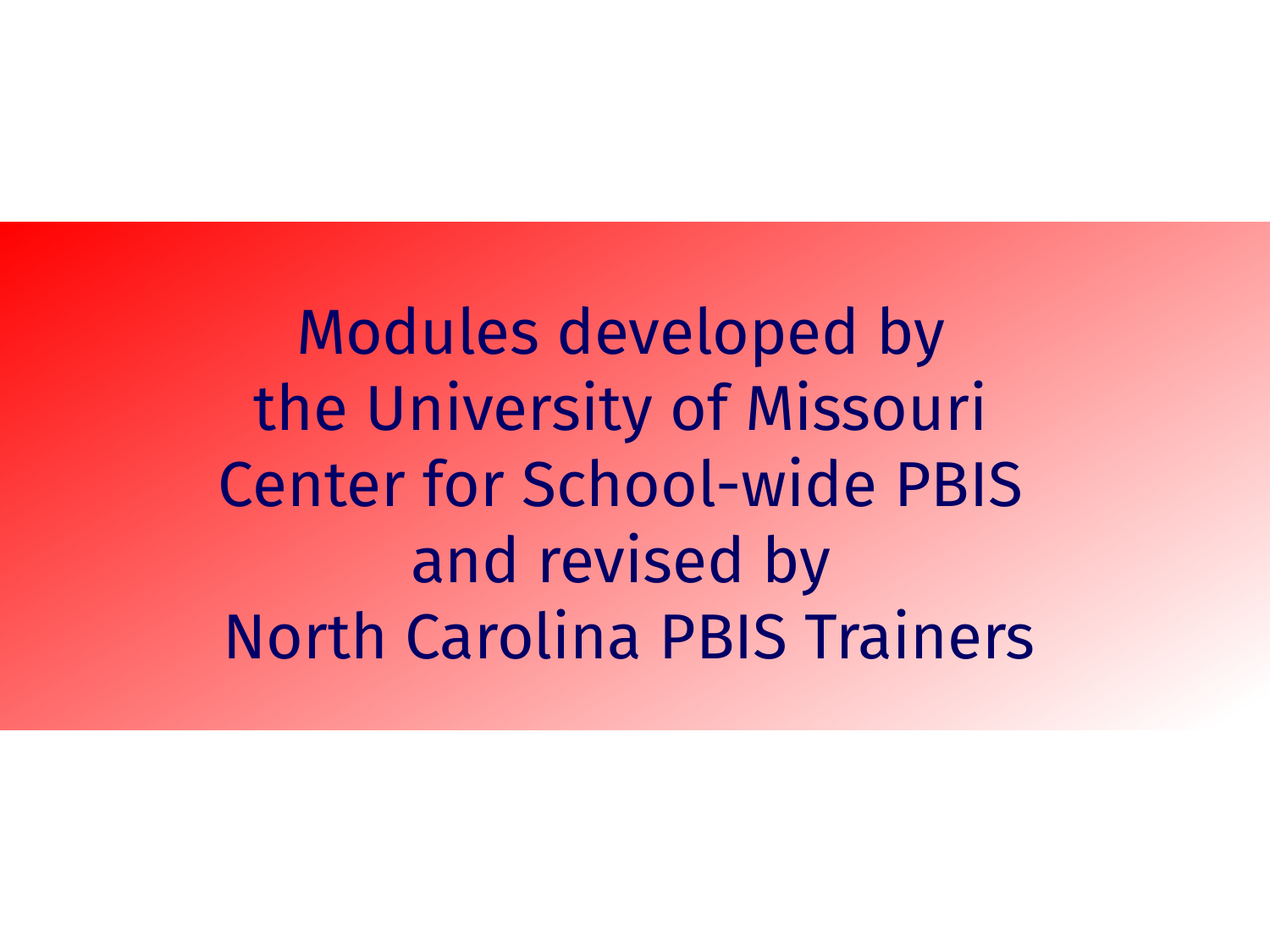

# Modules developed by the University of Missouri Center for School-wide PBIS and revised by North Carolina PBIS Trainers